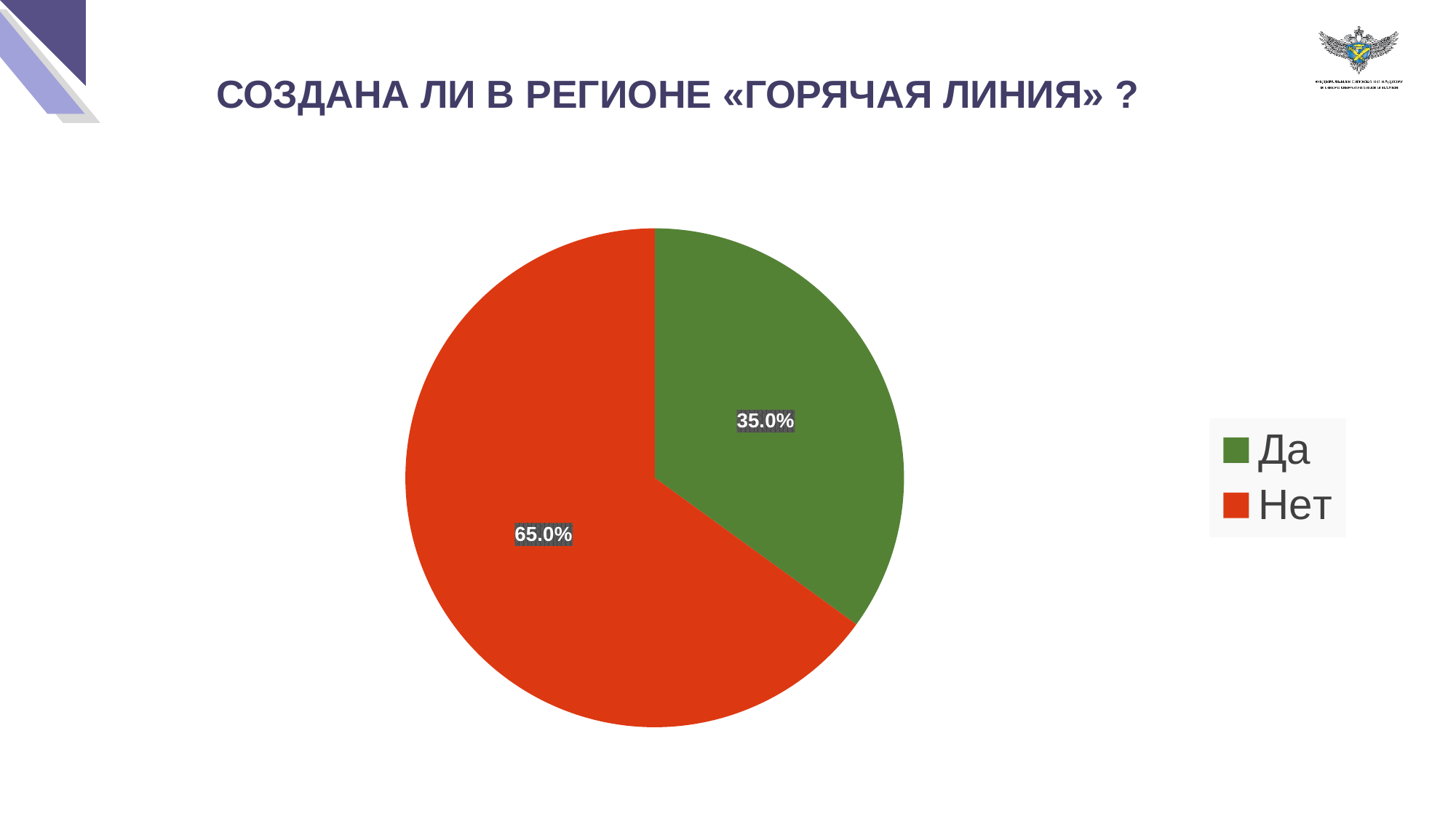

СОЗДАНА ЛИ В РЕГИОНЕ «ГОРЯЧАЯ ЛИНИЯ» ?

### Chart

| Category | Продажи |
|---|---|
| Да | 0.35000000000000003 |
| Нет | 0.6500000000000001 |